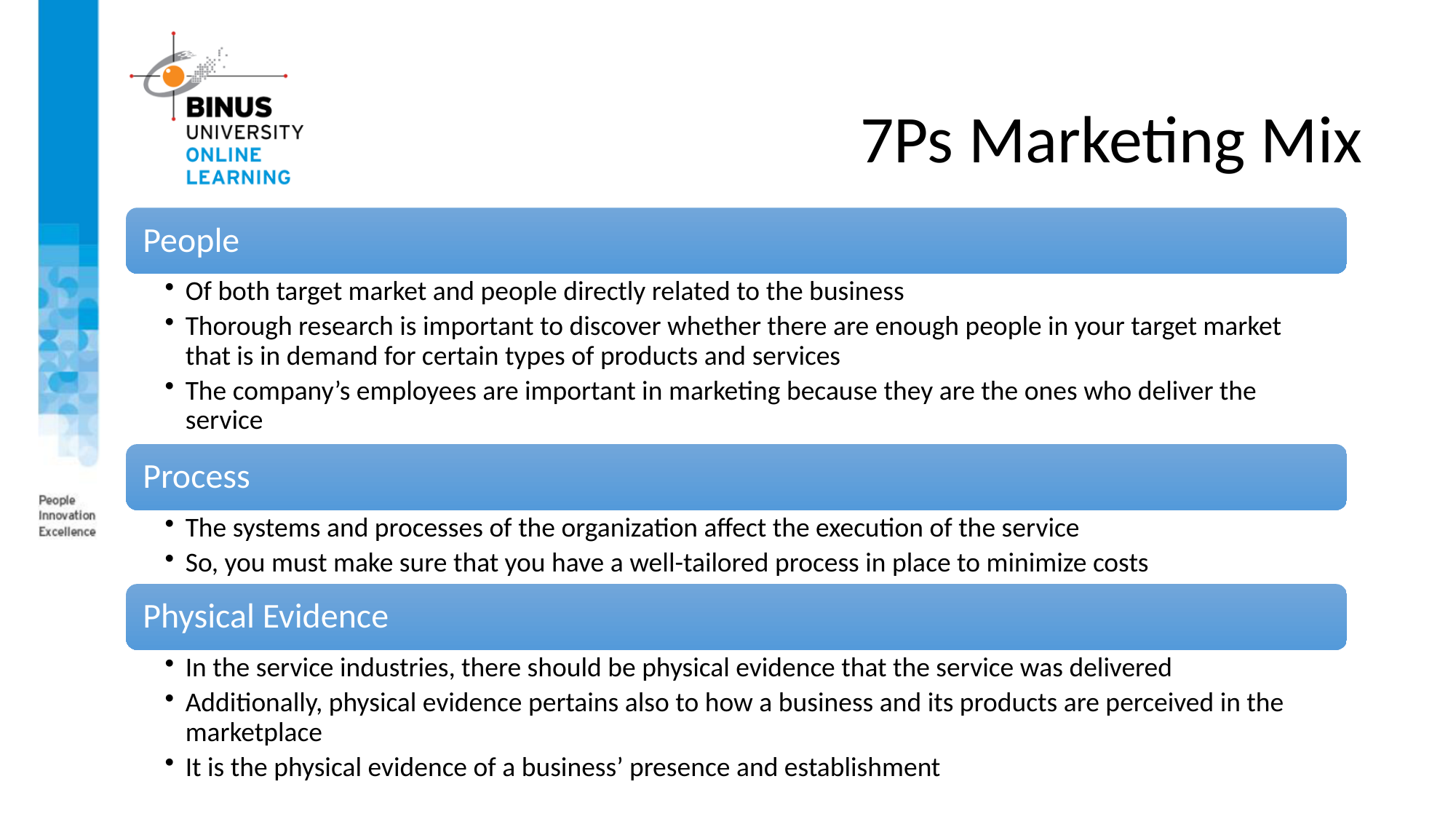

7Ps Marketing Mix
People
Of both target market and people directly related to the business
Thorough research is important to discover whether there are enough people in your target market that is in demand for certain types of products and services
The company’s employees are important in marketing because they are the ones who deliver the service
Process
The systems and processes of the organization affect the execution of the service
So, you must make sure that you have a well-tailored process in place to minimize costs
Physical Evidence
In the service industries, there should be physical evidence that the service was delivered
Additionally, physical evidence pertains also to how a business and its products are perceived in the marketplace
It is the physical evidence of a business’ presence and establishment